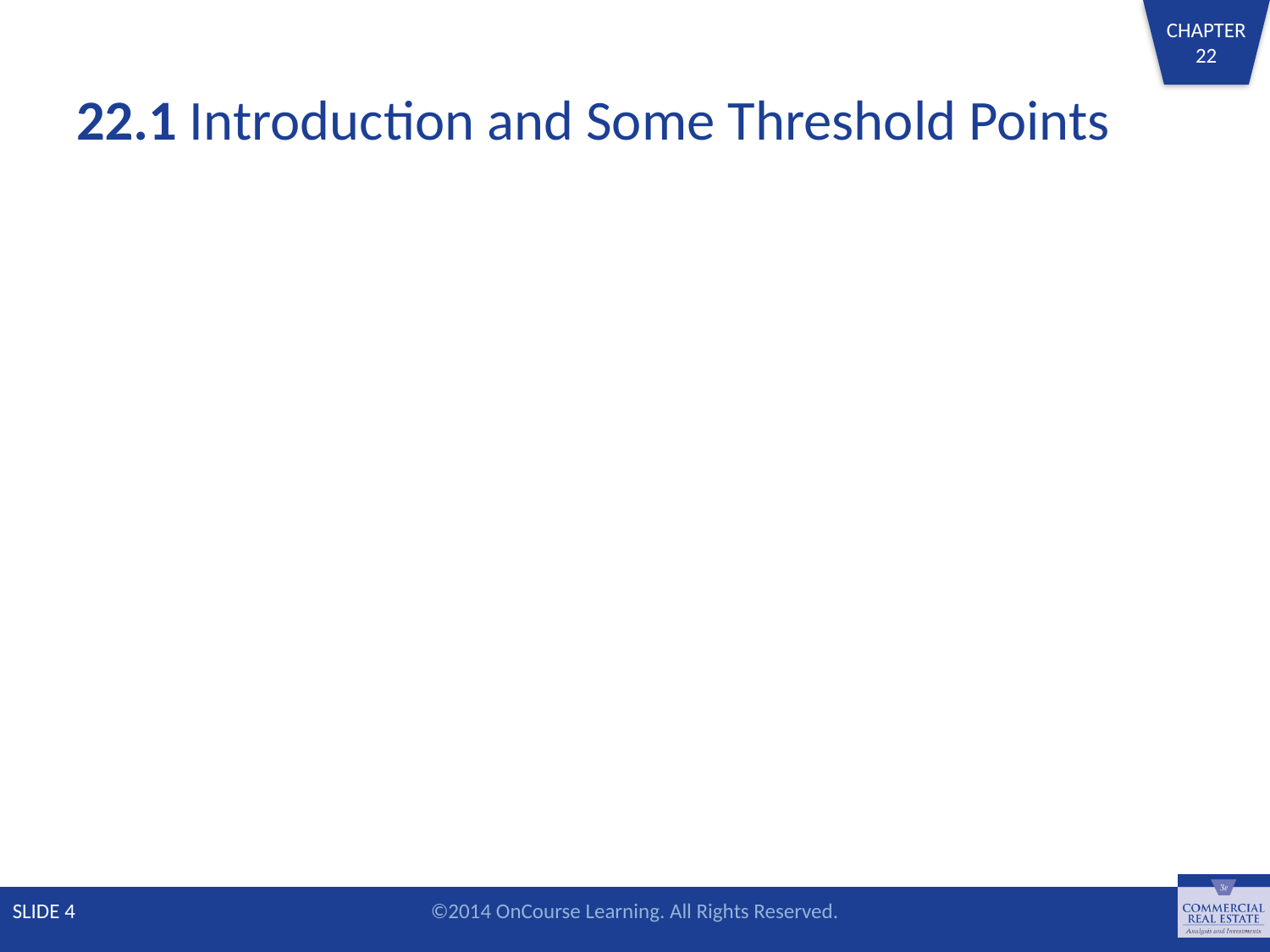

# 22.1 Introduction and Some Threshold Points

SLIDE 4